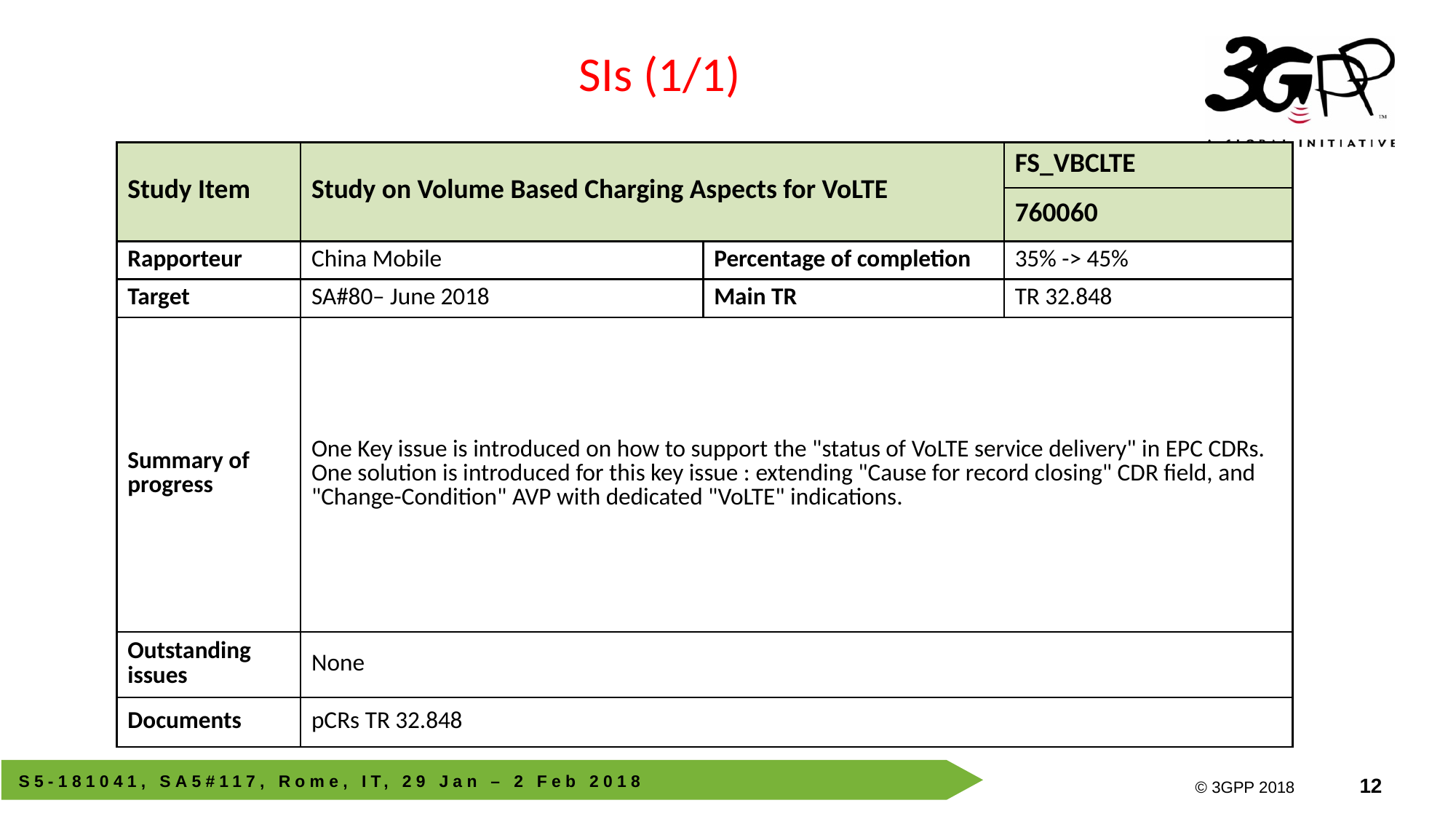

SIs (1/1)
| Study Item | Study on Volume Based Charging Aspects for VoLTE |  | FS\_VBCLTE |
| --- | --- | --- | --- |
|  |  |  | 760060 |
| Rapporteur | China Mobile | Percentage of completion | 35% -> 45% |
| Target | SA#80– June 2018 | Main TR | TR 32.848 |
| Summary of progress | One Key issue is introduced on how to support the "status of VoLTE service delivery" in EPC CDRs. One solution is introduced for this key issue : extending "Cause for record closing" CDR field, and "Change-Condition" AVP with dedicated "VoLTE" indications. |  |  |
| Outstanding issues | None |  |  |
| Documents | pCRs TR 32.848 |  |  |